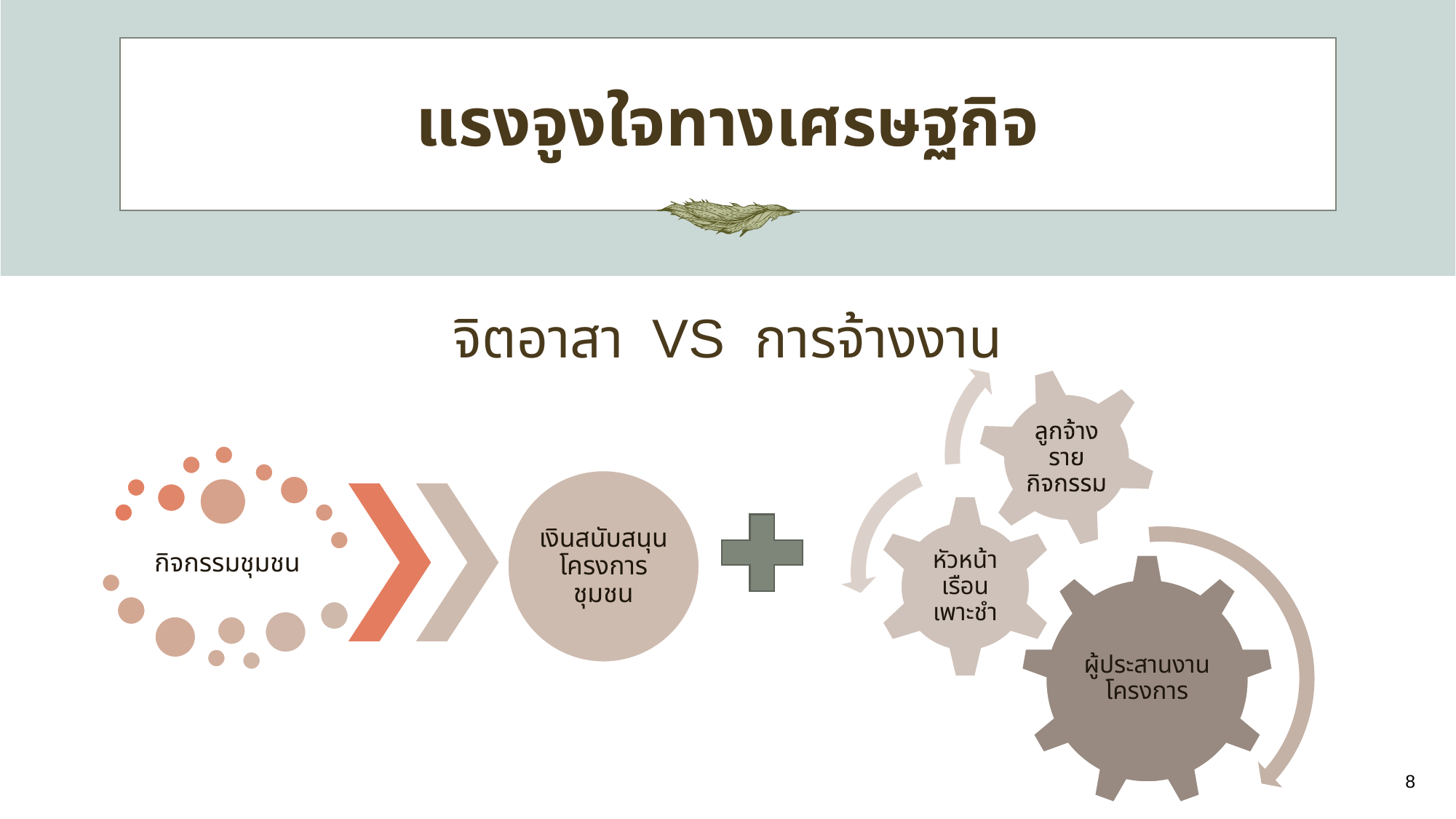

# แรงจูงใจทางเศรษฐกิจ
จิตอาสา  VS  การจ้างงาน
กิจกรรมชุมชน
เงินสนับสนุนโครงการชุมชน
ผู้ประสานงานโครงการ
หัวหน้าเรือนเพาะชำ
ลูกจ้างรายกิจกรรม

8